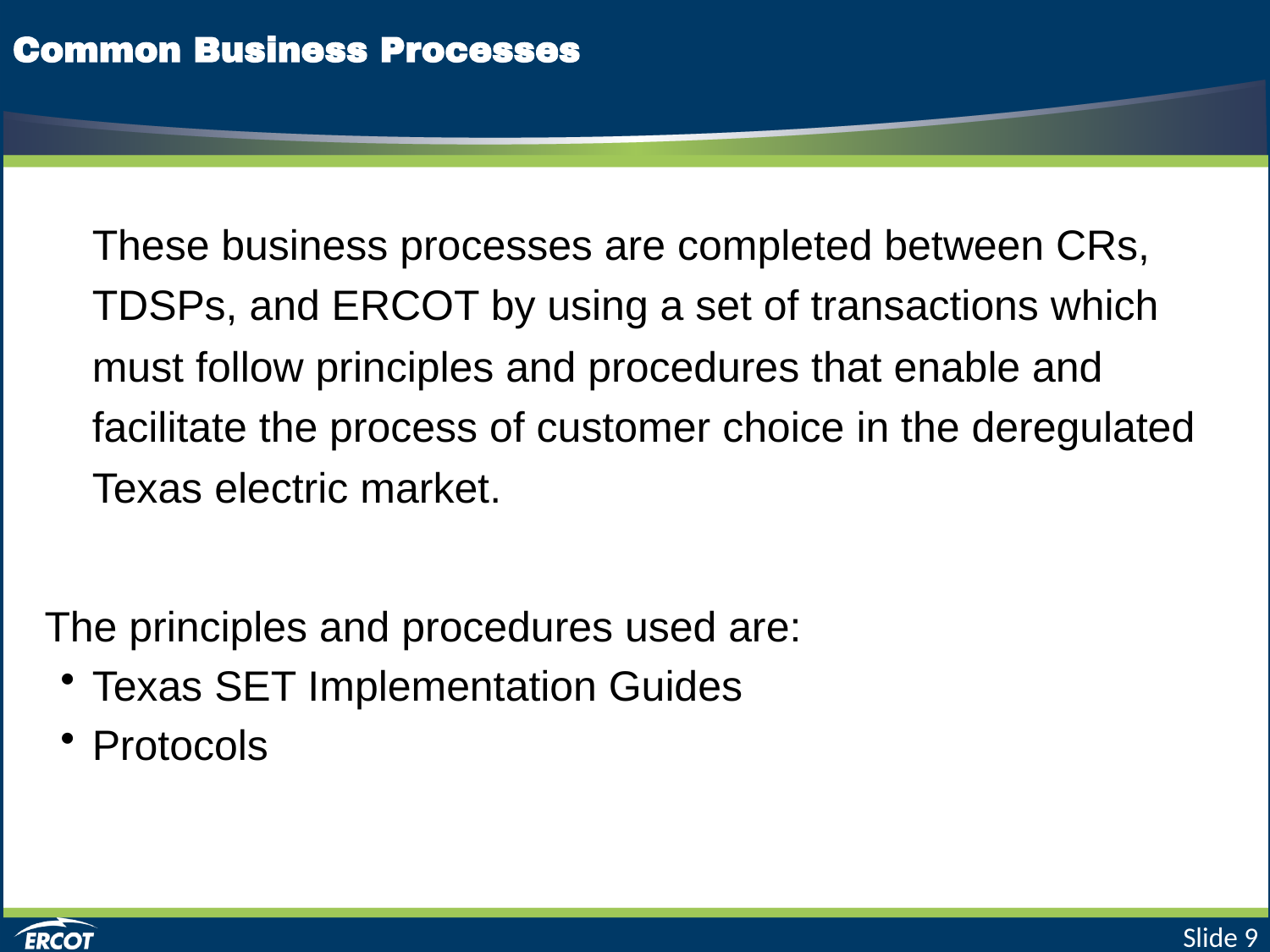

# Common Business Processes
These business processes are completed between CRs, TDSPs, and ERCOT by using a set of transactions which must follow principles and procedures that enable and facilitate the process of customer choice in the deregulated Texas electric market.

The principles and procedures used are:
Texas SET Implementation Guides
Protocols